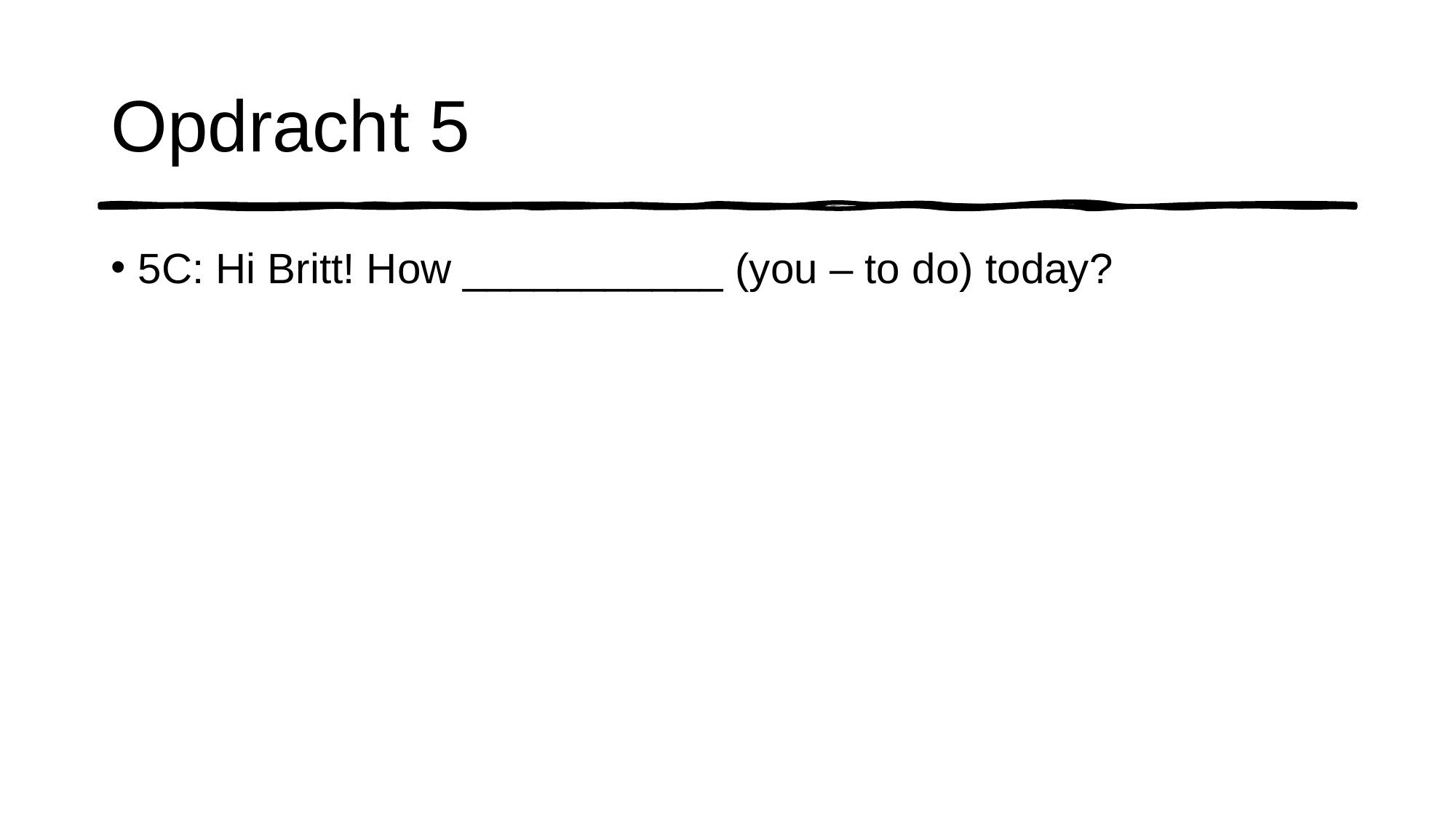

# Opdracht 5
5C: Hi Britt! How ___________ (you – to do) today?